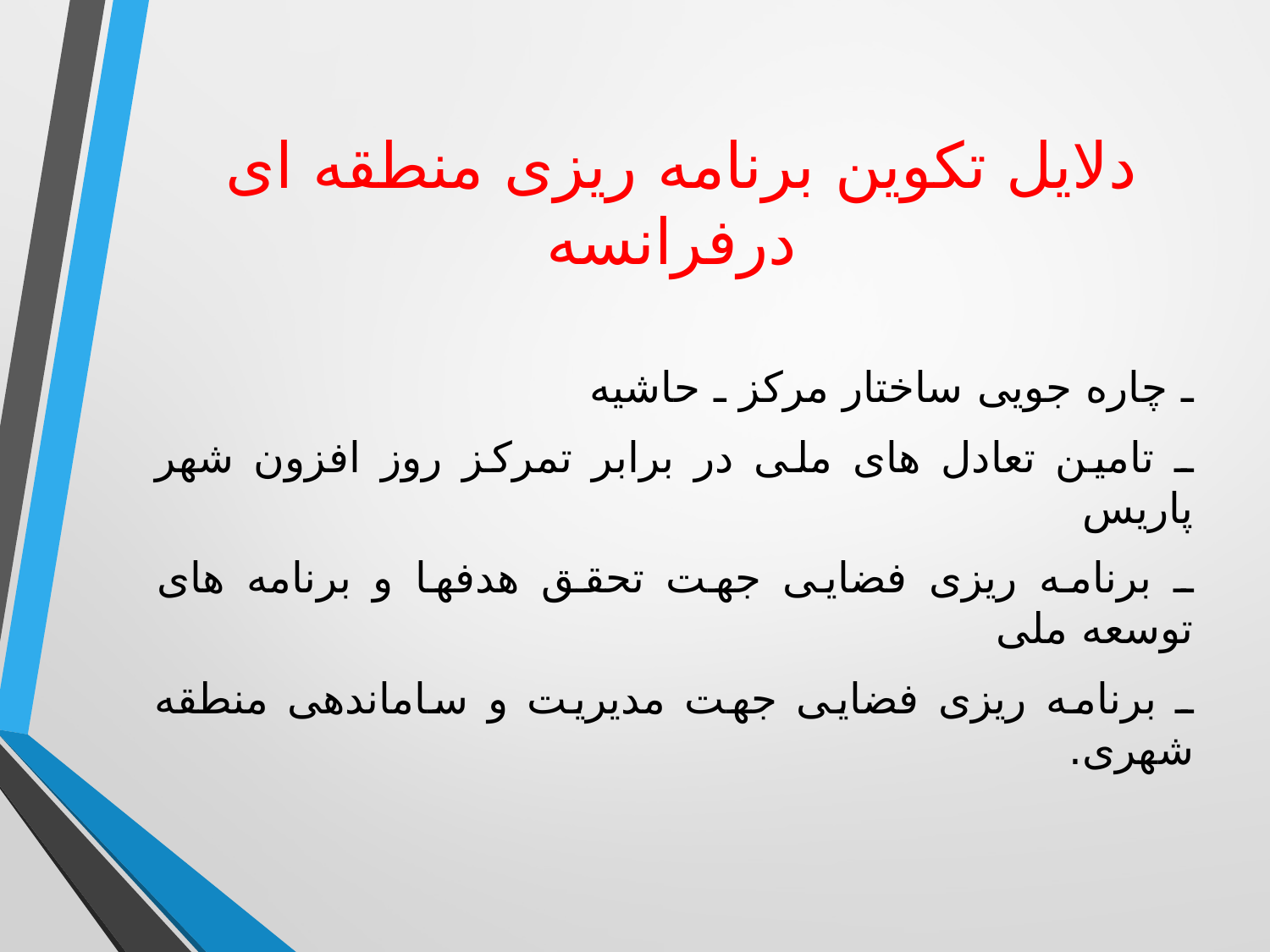

# دلایل تکوین برنامه ریزی منطقه ای درفرانسه
ـ چاره جویی ساختار مرکز ـ حاشیه
ـ تامین تعادل های ملی در برابر تمرکز روز افزون شهر پاریس
ـ برنامه ریزی فضایی جهت تحقق هدفها و برنامه های توسعه ملی
ـ برنامه ریزی فضایی جهت مدیریت و ساماندهی منطقه شهری.